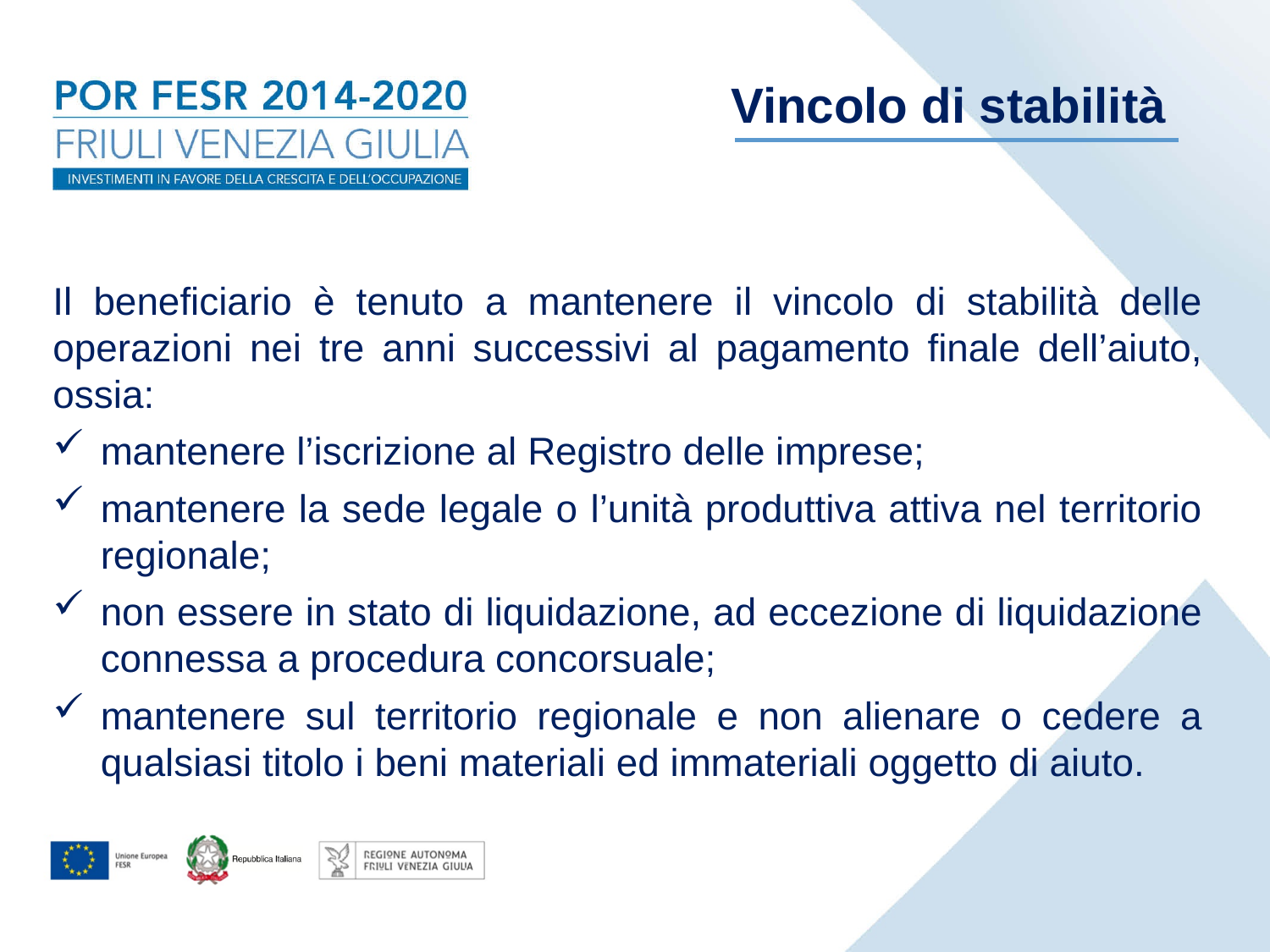

Vincolo di stabilità
Il beneficiario è tenuto a mantenere il vincolo di stabilità delle operazioni nei tre anni successivi al pagamento finale dell’aiuto, ossia:
mantenere l’iscrizione al Registro delle imprese;
mantenere la sede legale o l’unità produttiva attiva nel territorio regionale;
non essere in stato di liquidazione, ad eccezione di liquidazione connessa a procedura concorsuale;
mantenere sul territorio regionale e non alienare o cedere a qualsiasi titolo i beni materiali ed immateriali oggetto di aiuto.